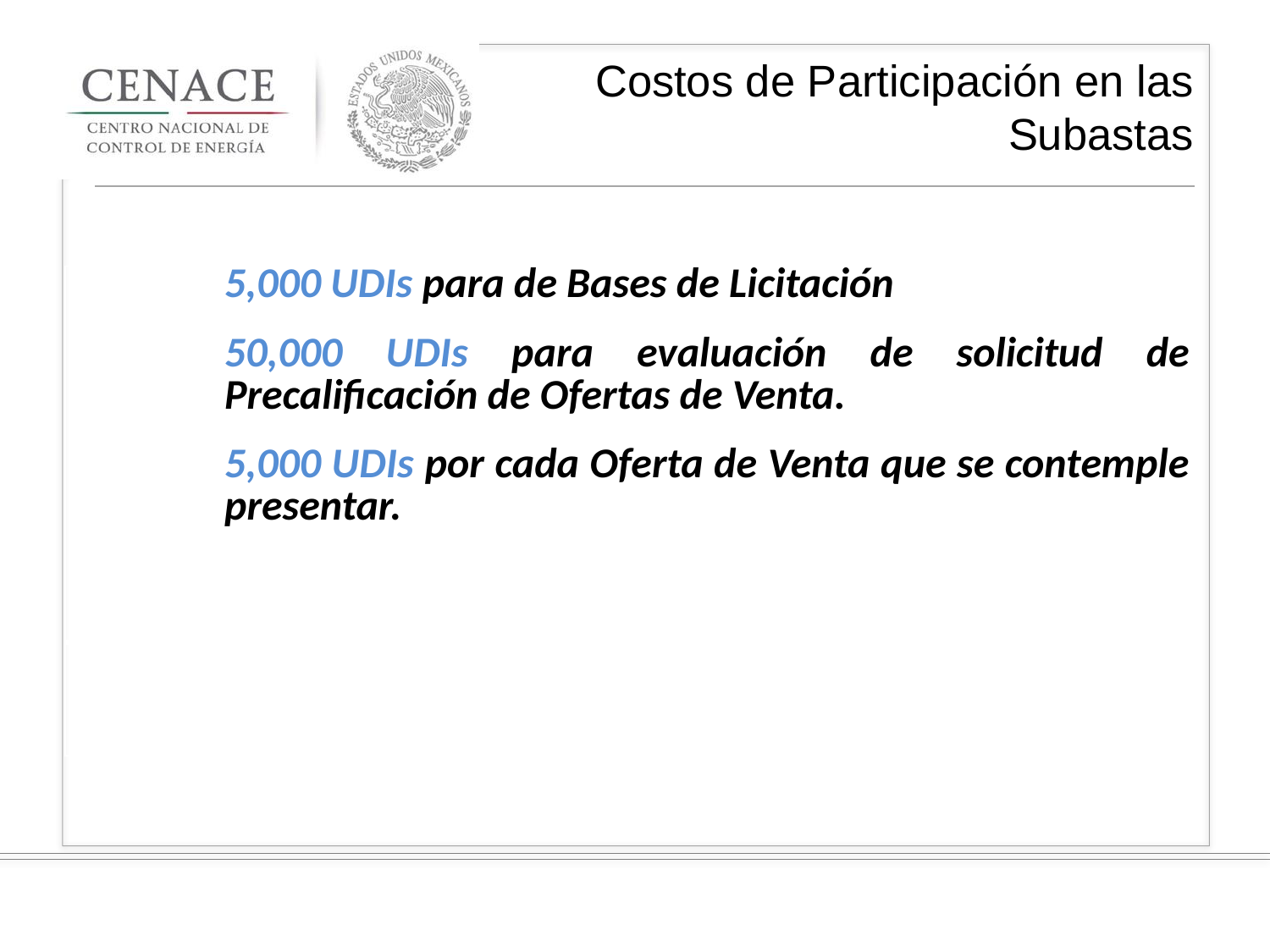

# Costos de Participación en las Subastas
| 5,000 UDIs para de Bases de Licitación 50,000 UDIs para evaluación de solicitud de Precalificación de Ofertas de Venta. 5,000 UDIs por cada Oferta de Venta que se contemple presentar. |
| --- |
|  |